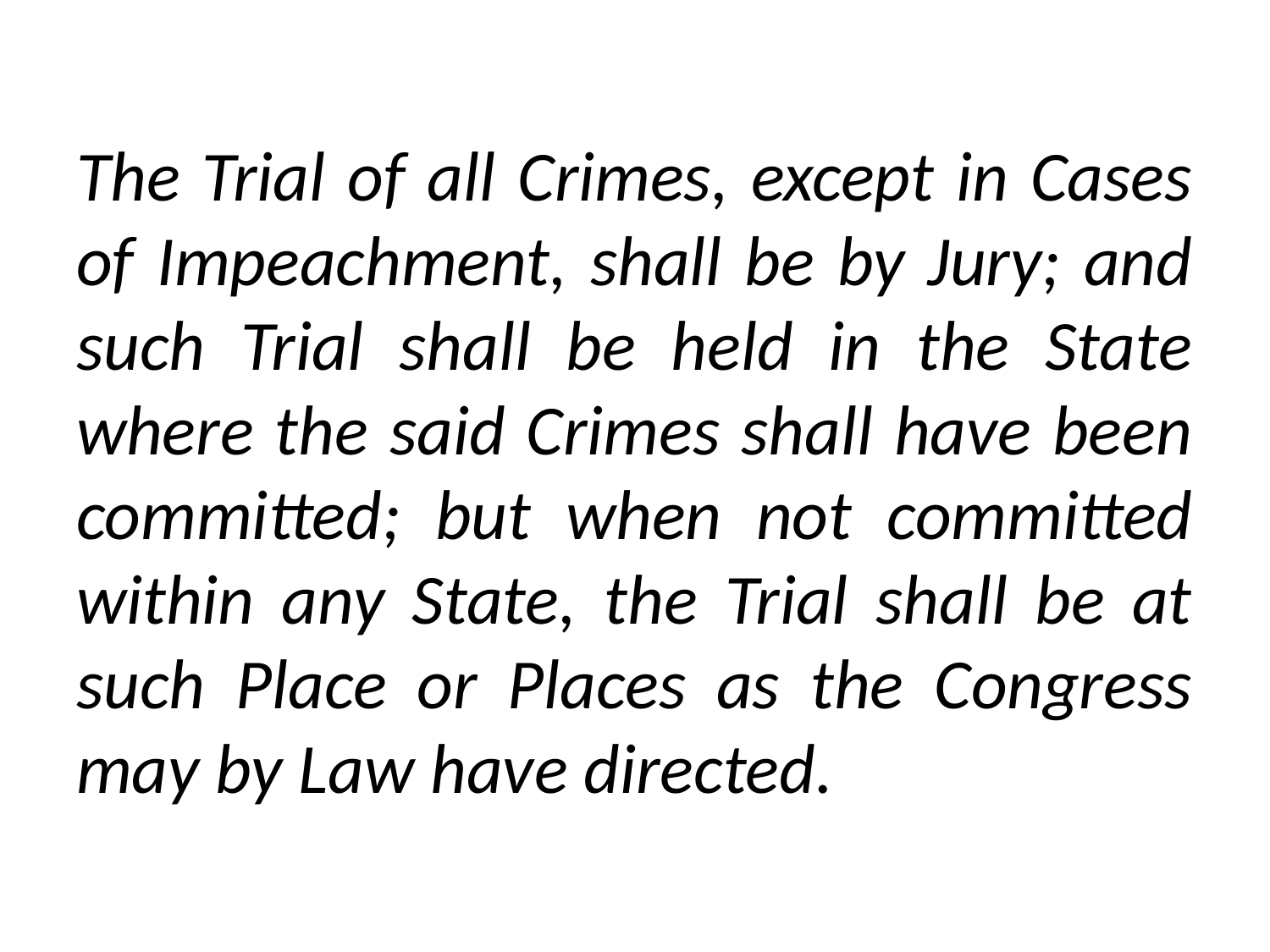

# The Trial of all Crimes, except in Cases of Impeachment, shall be by Jury; and such Trial shall be held in the State where the said Crimes shall have been committed; but when not committed within any State, the Trial shall be at such Place or Places as the Congress may by Law have directed.